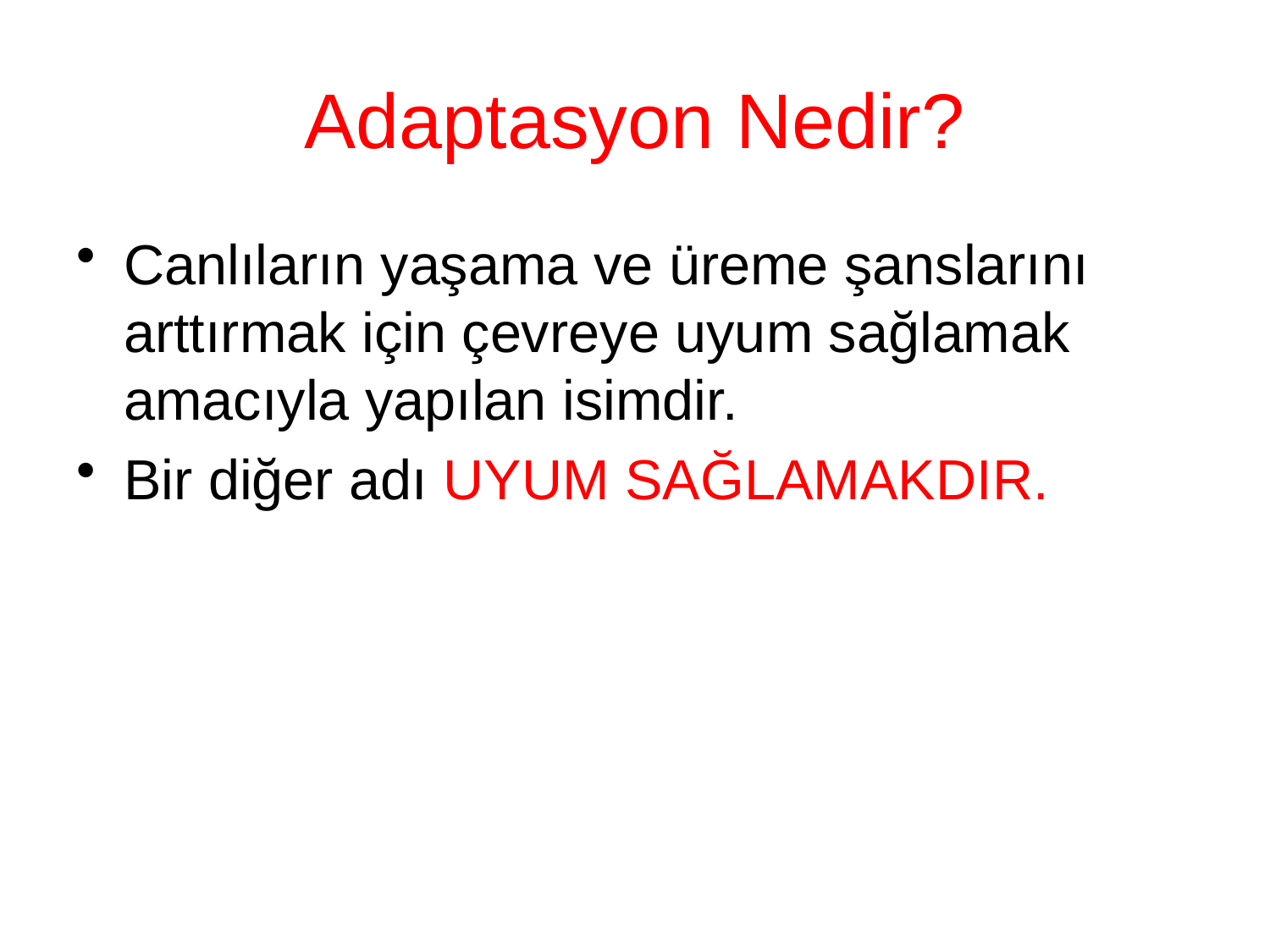

# Adaptasyon Nedir?
Canlıların yaşama ve üreme şanslarını arttırmak için çevreye uyum sağlamak  amacıyla yapılan isimdir.
Bir diğer adı UYUM SAĞLAMAKDIR.